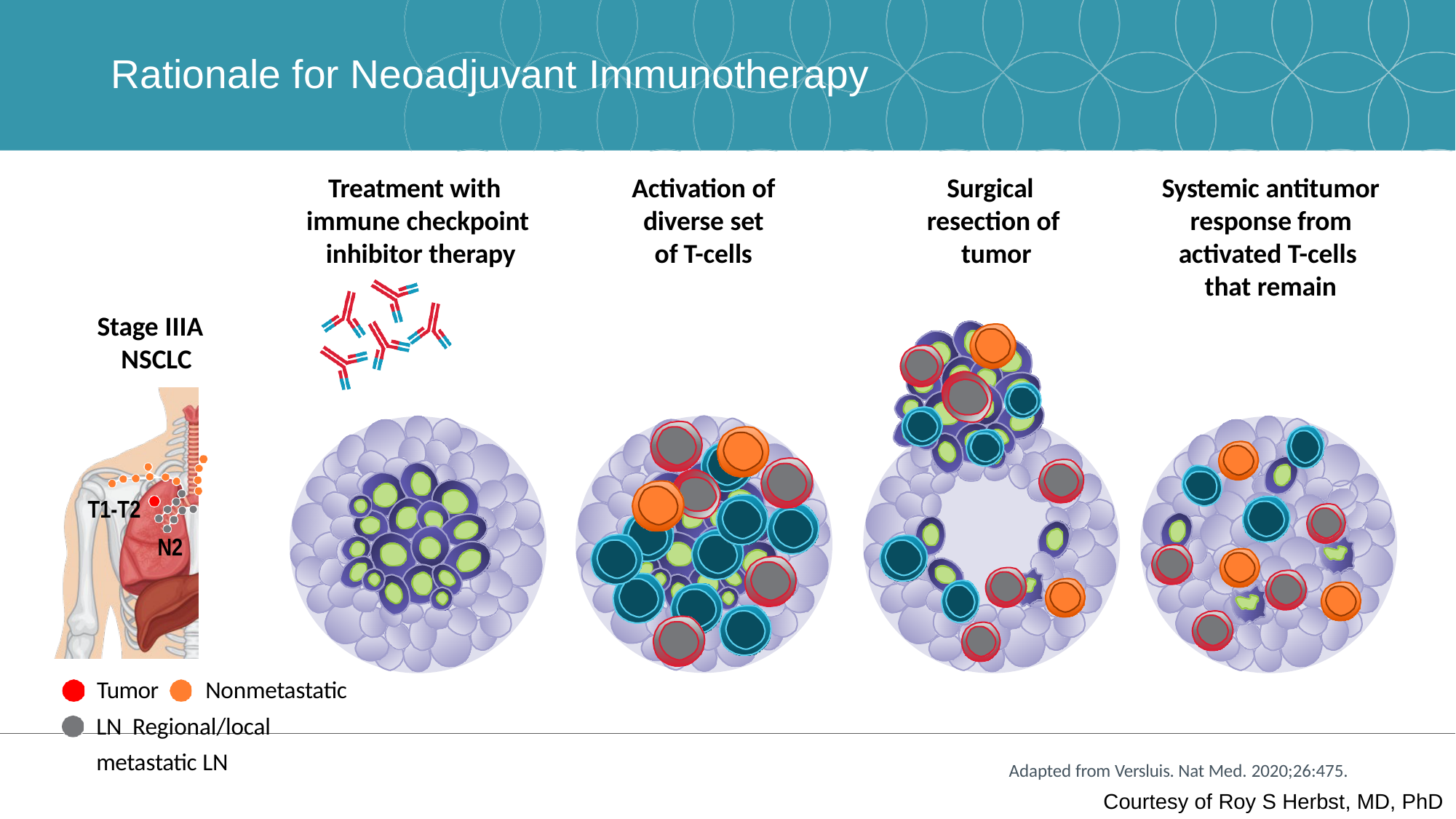

# Rationale for Neoadjuvant Immunotherapy
Treatment with  immune checkpoint  inhibitor therapy
Activation of  diverse set  of T-cells
Surgical  resection of  tumor
Systemic antitumor  response from  activated T-cells  that remain

Stage IIIA  NSCLC

T1-T2
N2

Tumor	Nonmetastatic LN  Regional/local metastatic LN

Adapted from Versluis. Nat Med. 2020;26:475.
Courtesy of Roy S Herbst, MD, PhD